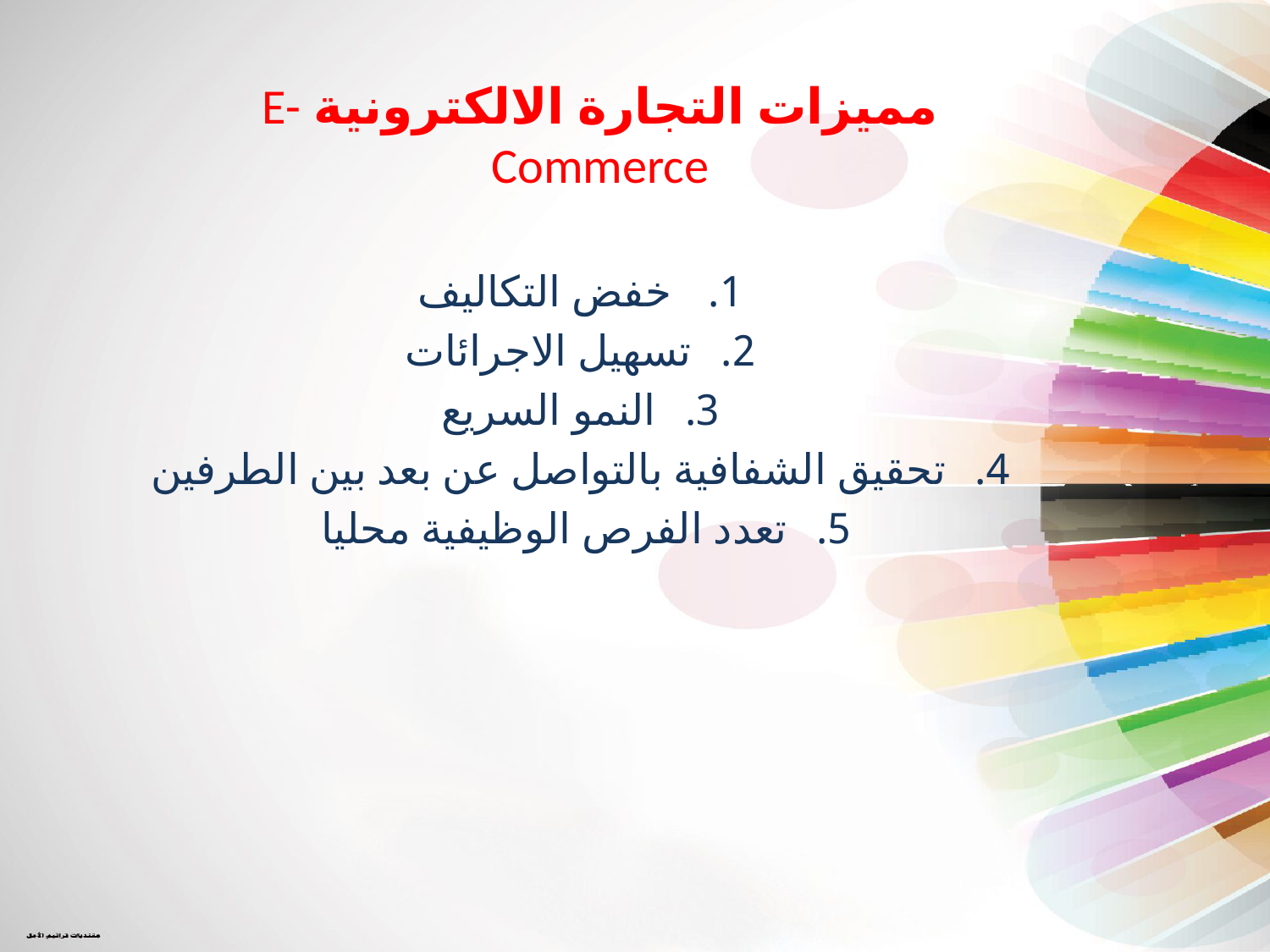

# مميزات التجارة الالكترونية E-Commerce
خفض التكاليف
تسهيل الاجرائات
النمو السريع
تحقيق الشفافية بالتواصل عن بعد بين الطرفين
تعدد الفرص الوظيفية محليا